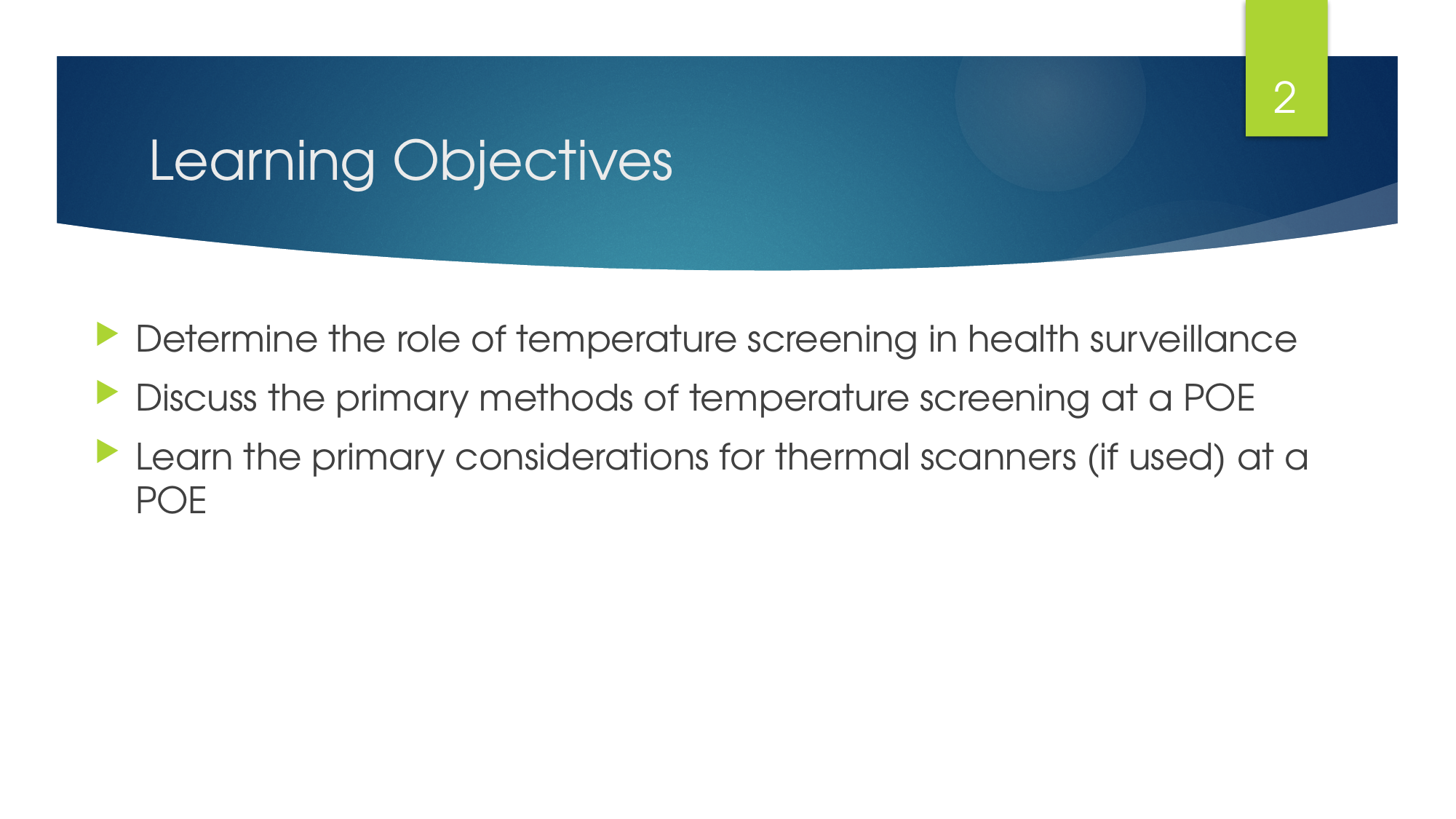

2
# Learning Objectives
Determine the role of temperature screening in health surveillance
Discuss the primary methods of temperature screening at a POE
Learn the primary considerations for thermal scanners (if used) at a POE